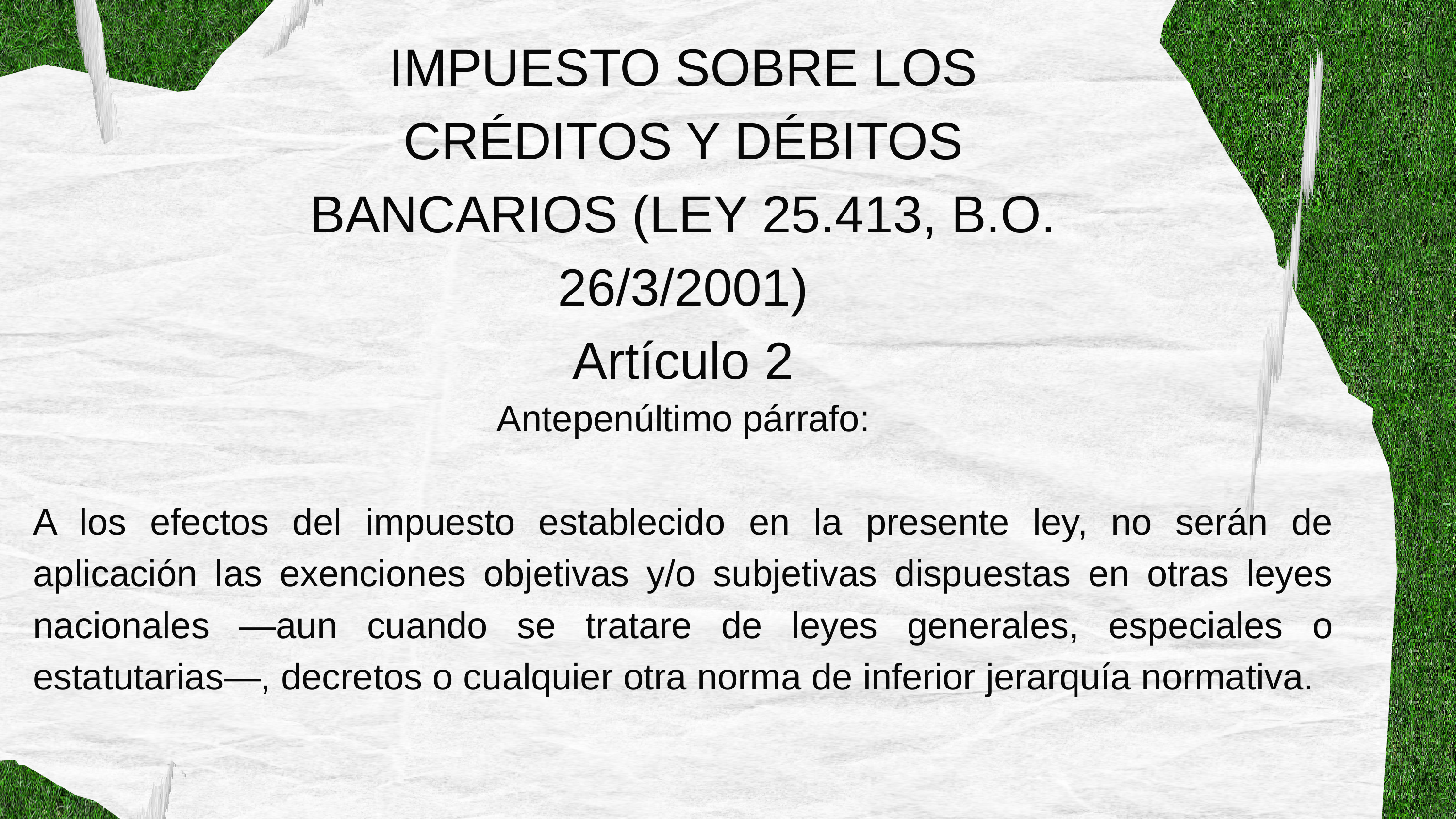

IMPUESTO SOBRE LOS CRÉDITOS Y DÉBITOS BANCARIOS (LEY 25.413, B.O. 26/3/2001)
Artículo 2

Antepenúltimo párrafo:

A los efectos del impuesto establecido en la presente ley, no serán de aplicación las exenciones objetivas y/o subjetivas dispuestas en otras leyes nacionales —aun cuando se tratare de leyes generales, especiales o estatutarias—, decretos o cualquier otra norma de inferior jerarquía normativa.